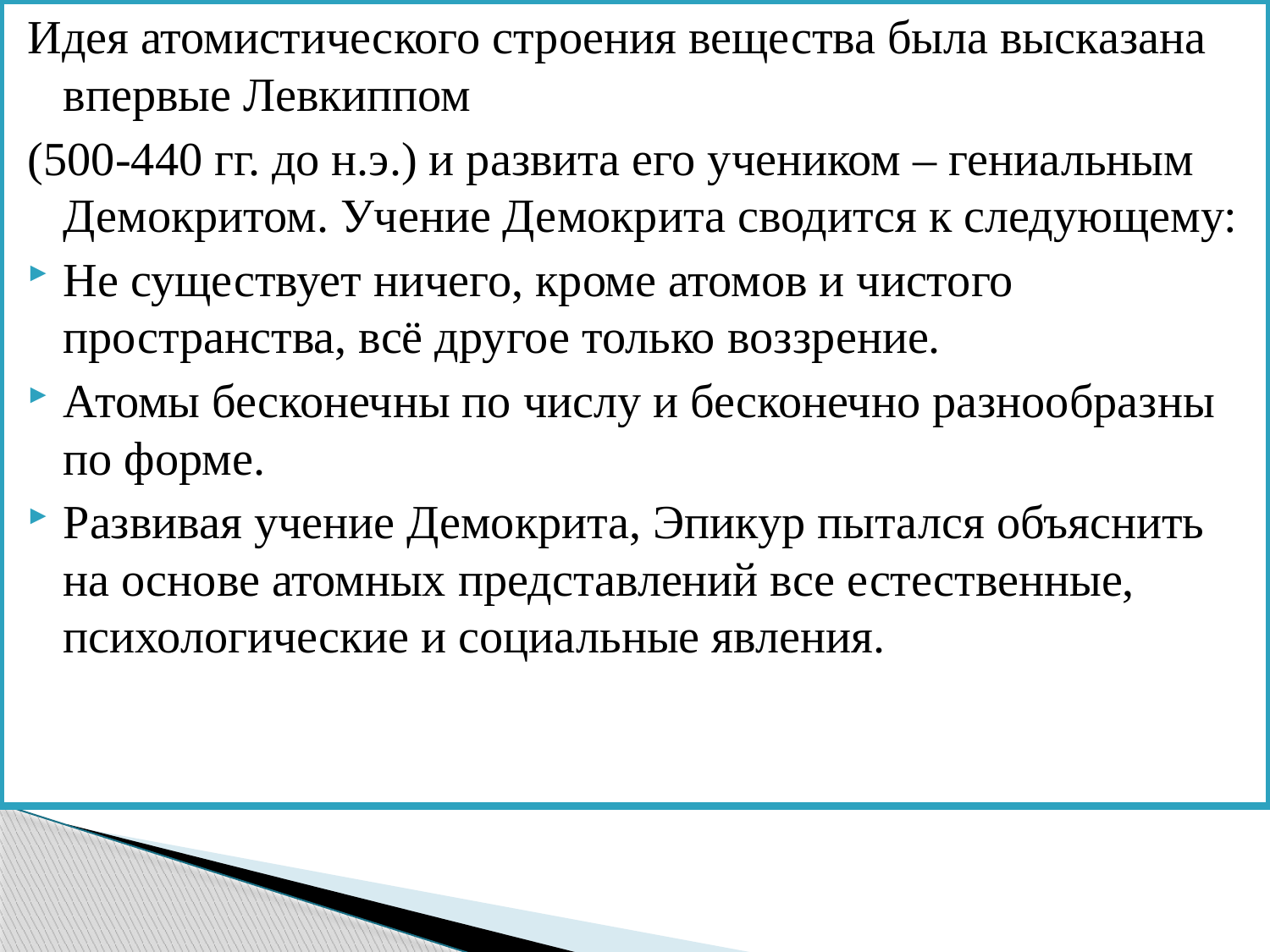

Идея атомистического строения вещества была высказана впервые Левкиппом
(500-440 гг. до н.э.) и развита его учеником – гениальным Демокритом. Учение Демокрита сводится к следующему:
Не существует ничего, кроме атомов и чистого пространства, всё другое только воззрение.
Атомы бесконечны по числу и бесконечно разнообразны по форме.
Развивая учение Демокрита, Эпикур пытался объяснить на основе атомных представлений все естественные, психологические и социальные явления.